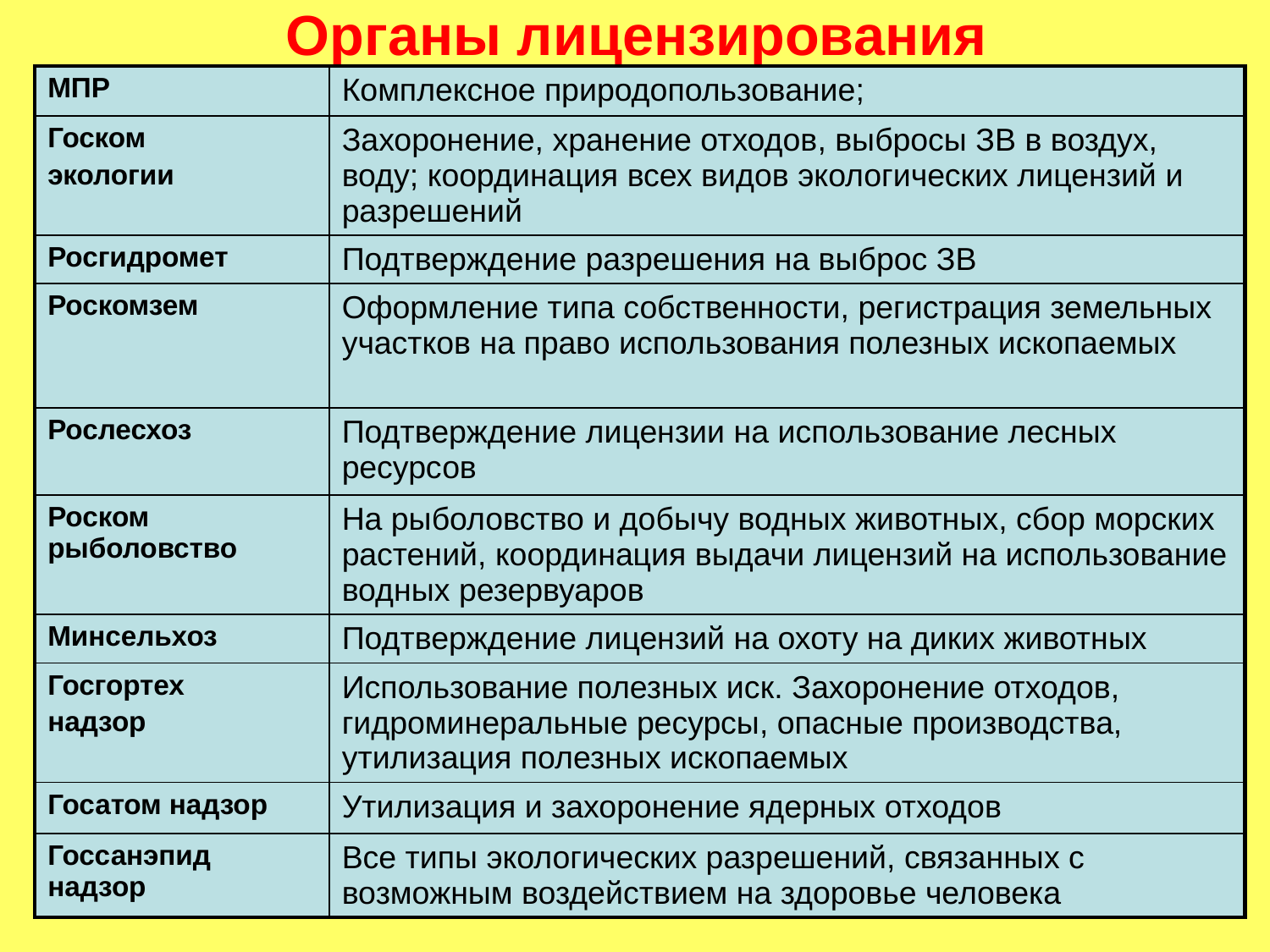

# Органы лицензирования
| МПР | Комплексное природопользование; |
| --- | --- |
| Госком экологии | Захоронение, хранение отходов, выбросы ЗВ в воздух, воду; координация всех видов экологических лицензий и разрешений |
| Росгидромет | Подтверждение разрешения на выброс ЗВ |
| Роскомзем | Оформление типа собственности, регистрация земельных участков на право использования полезных ископаемых |
| Рослесхоз | Подтверждение лицензии на использование лесных ресурсов |
| Роском рыболовство | На рыболовство и добычу водных животных, сбор морских растений, координация выдачи лицензий на использование водных резервуаров |
| Минсельхоз | Подтверждение лицензий на охоту на диких животных |
| Госгортех надзор | Использование полезных иск. Захоронение отходов, гидроминеральные ресурсы, опасные производства, утилизация полезных ископаемых |
| Госатом надзор | Утилизация и захоронение ядерных отходов |
| Госсанэпид надзор | Все типы экологических разрешений, связанных с возможным воздействием на здоровье человека |